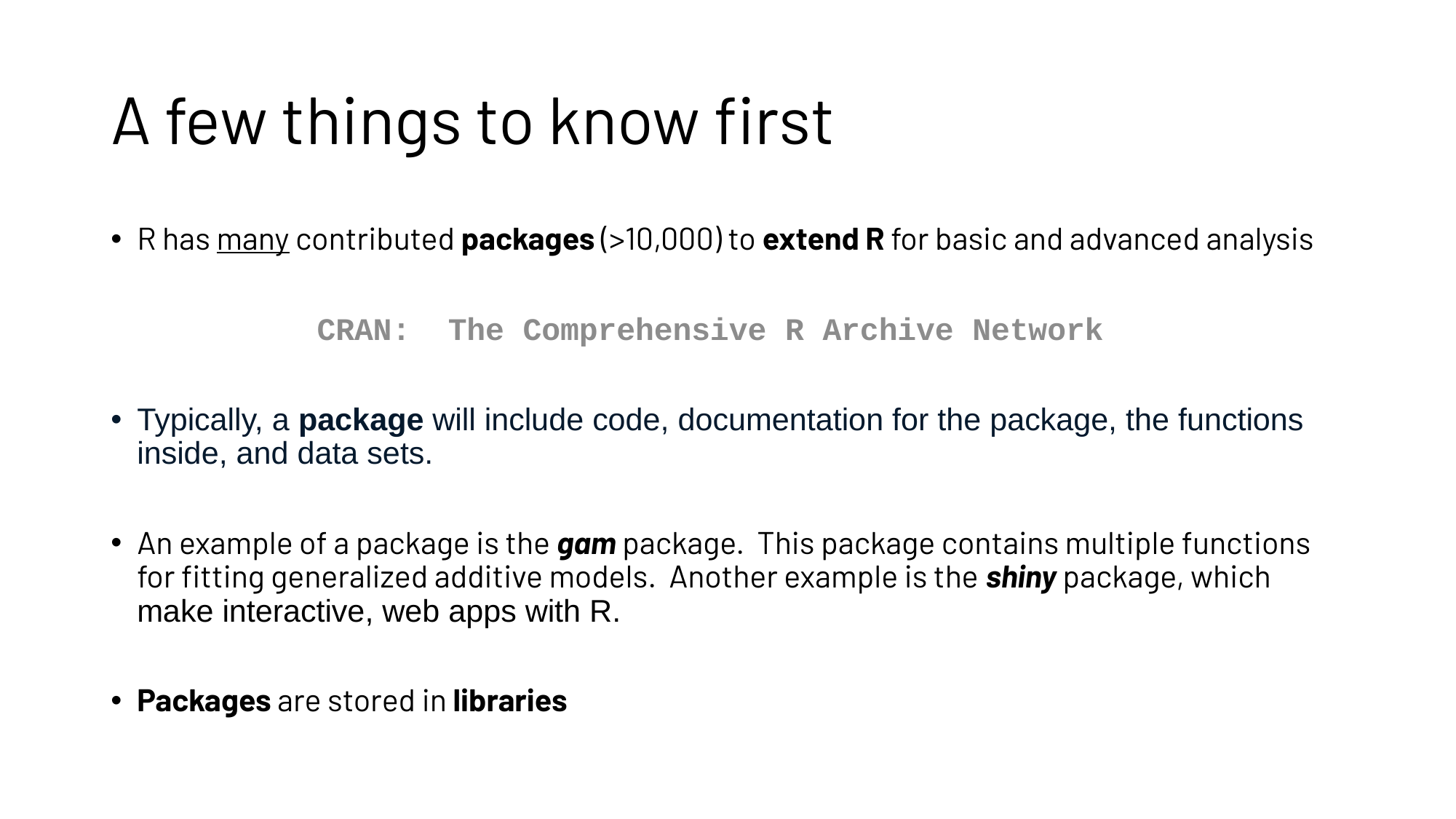

# A few things to know first
R has many contributed packages (>10,000) to extend R for basic and advanced analysis

           CRAN:  The Comprehensive R Archive Network

Typically, a package will include code, documentation for the package, the functions inside, and data sets.

An example of a package is the gam package.  This package contains multiple functions for fitting generalized additive models.  Another example is the shiny package, which make interactive, web apps with R.

Packages are stored in libraries